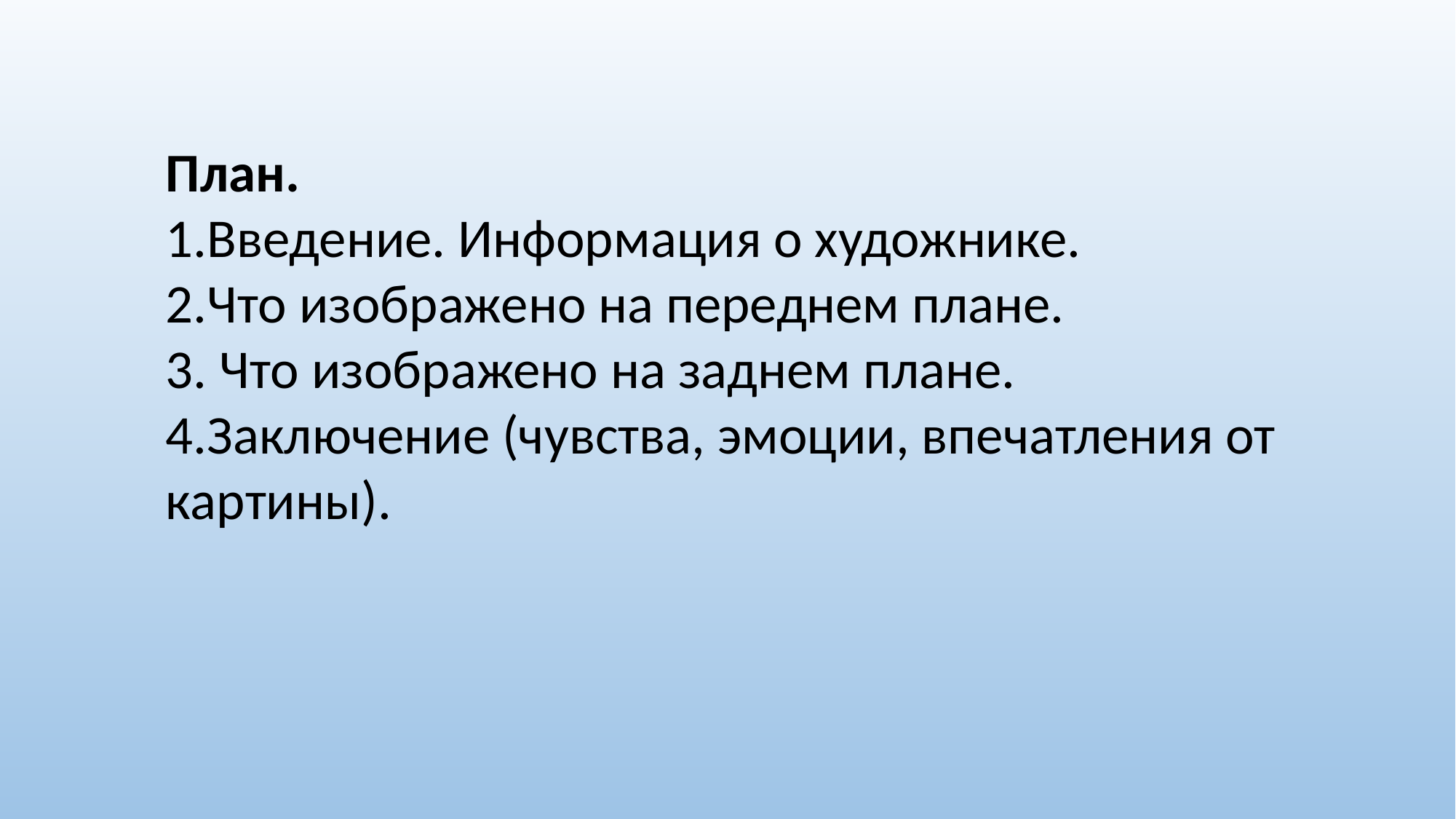

План.
1.Введение. Информация о художнике.
2.Что изображено на переднем плане.
3. Что изображено на заднем плане.
4.Заключение (чувства, эмоции, впечатления от картины).